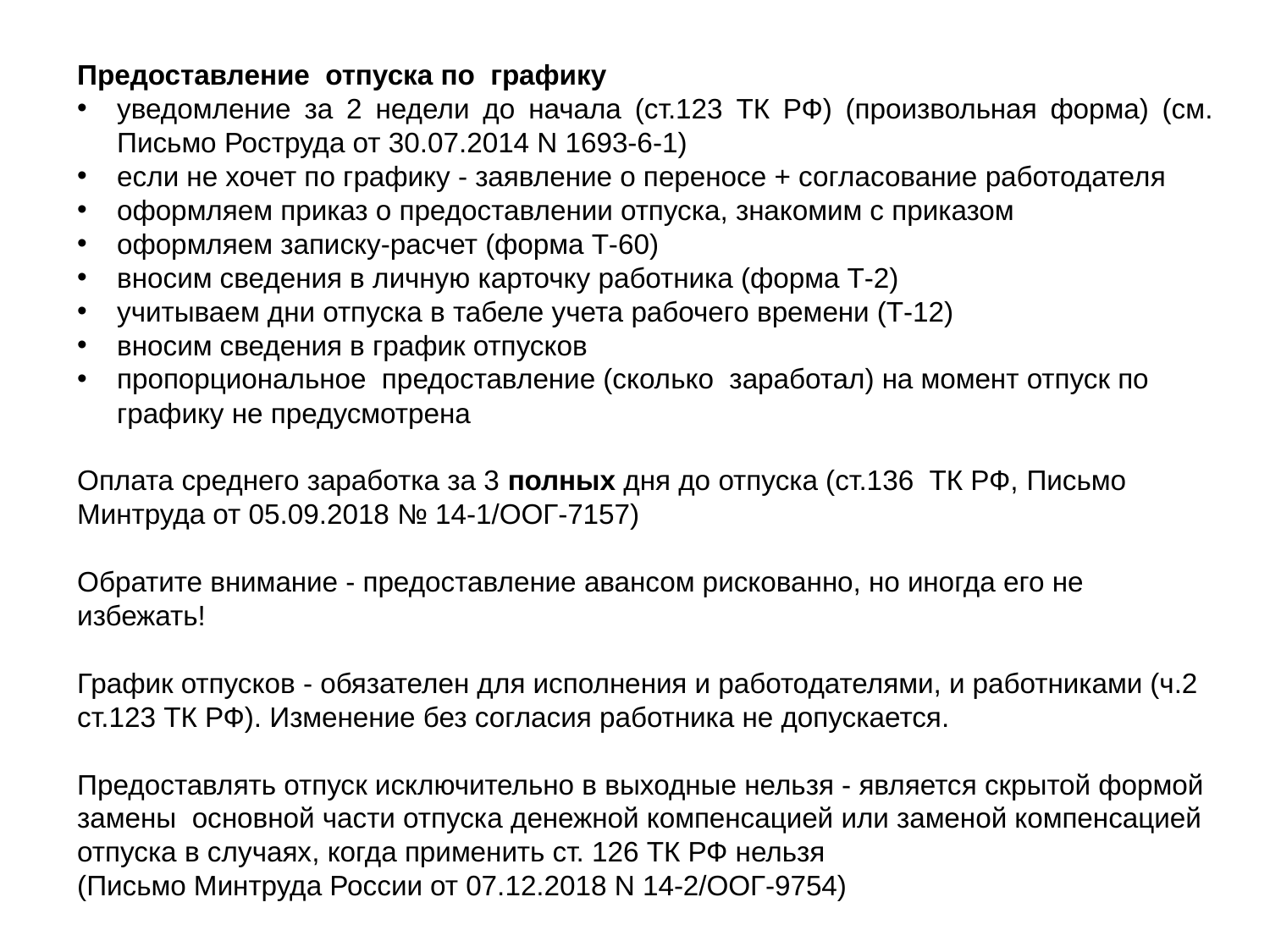

Предоставление  отпуска по  графику
уведомление за 2 недели до начала (ст.123 ТК РФ) (произвольная форма) (см. Письмо Роструда от 30.07.2014 N 1693-6-1)
если не хочет по графику - заявление о переносе + согласование работодателя
оформляем приказ о предоставлении отпуска, знакомим с приказом
оформляем записку-расчет (форма Т-60)
вносим сведения в личную карточку работника (форма Т-2)
учитываем дни отпуска в табеле учета рабочего времени (Т-12)
вносим сведения в график отпусков
пропорциональное  предоставление (сколько  заработал) на момент отпуск по графику не предусмотрена

Оплата среднего заработка за 3 полных дня до отпуска (ст.136  ТК РФ, Письмо Минтруда от 05.09.2018 № 14-1/ООГ-7157)
Обратите внимание - предоставление авансом рискованно, но иногда его не избежать!

График отпусков - обязателен для исполнения и работодателями, и работниками (ч.2 ст.123 ТК РФ). Изменение без согласия работника не допускается.

Предоставлять отпуск исключительно в выходные нельзя - является скрытой формой замены  основной части отпуска денежной компенсацией или заменой компенсацией отпуска в случаях, когда применить ст. 126 ТК РФ нельзя
(Письмо Минтруда России от 07.12.2018 N 14-2/ООГ-9754)

Дипломы